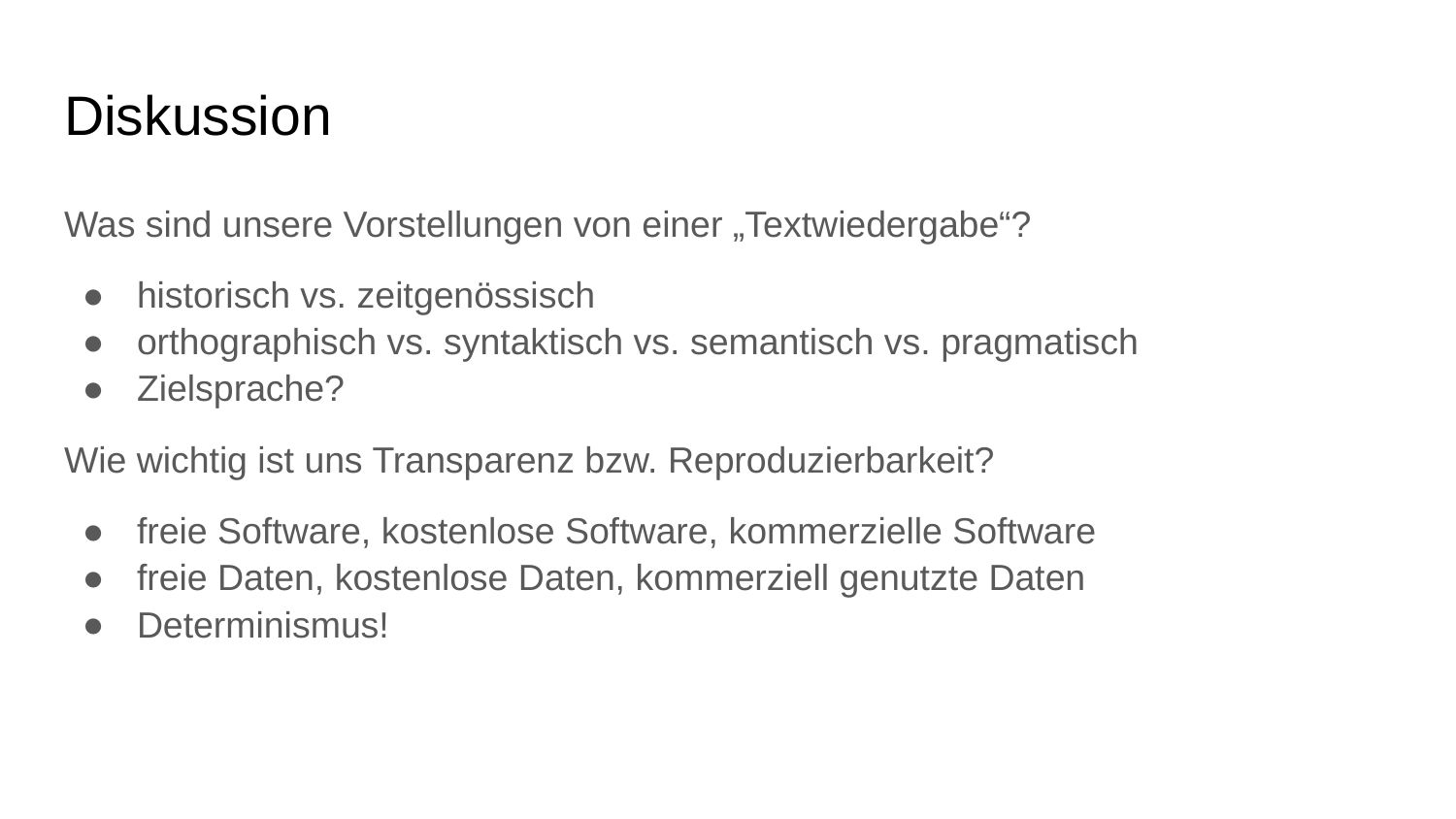

# Diskussion
Was sind unsere Vorstellungen von einer „Textwiedergabe“?
historisch vs. zeitgenössisch
orthographisch vs. syntaktisch vs. semantisch vs. pragmatisch
Zielsprache?
Wie wichtig ist uns Transparenz bzw. Reproduzierbarkeit?
freie Software, kostenlose Software, kommerzielle Software
freie Daten, kostenlose Daten, kommerziell genutzte Daten
Determinismus!